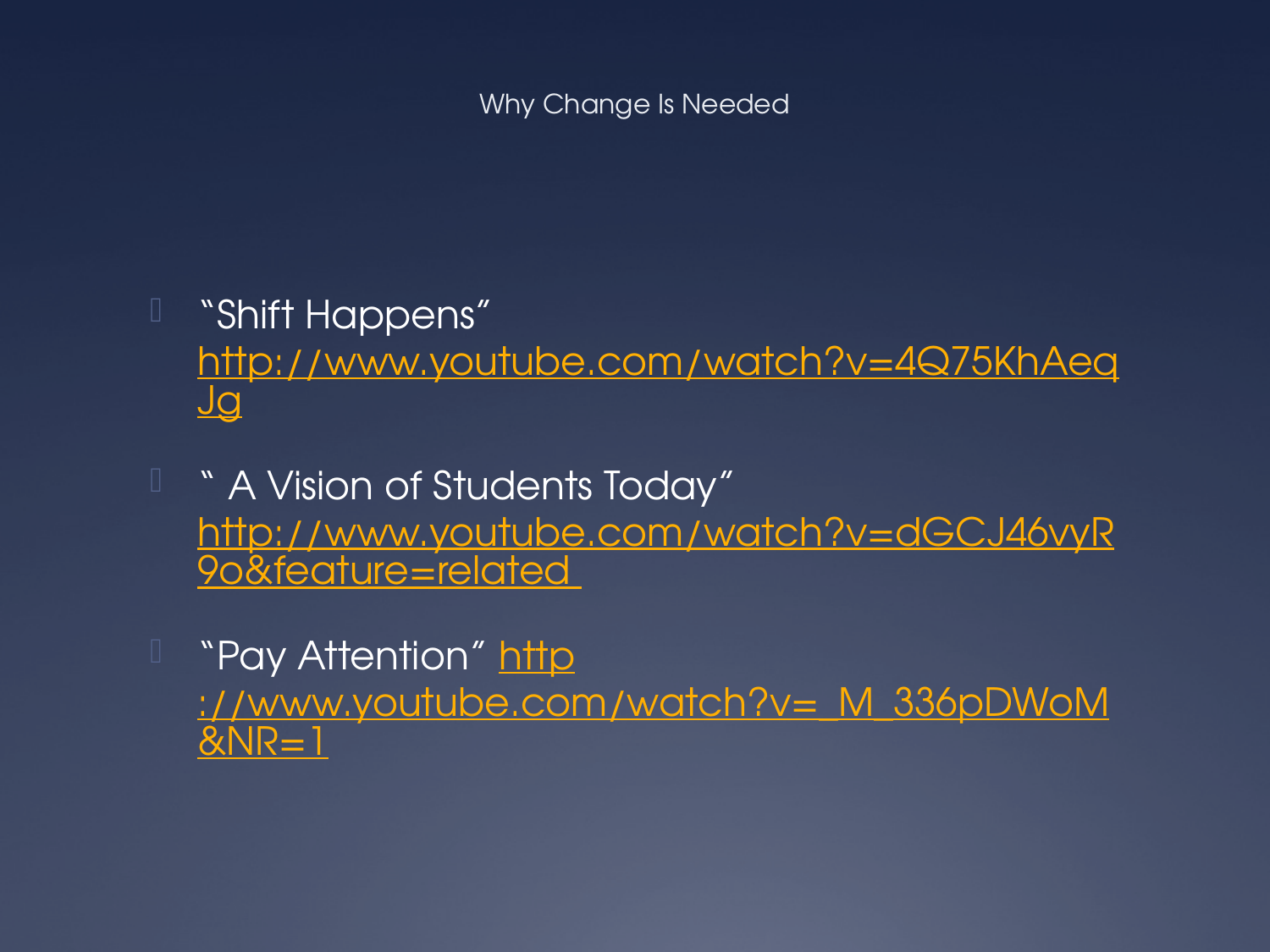

# Why Change Is Needed
“Shift Happens” http://www.youtube.com/watch?v=4Q75KhAeqJg
“ A Vision of Students Today” http://www.youtube.com/watch?v=dGCJ46vyR9o&feature=related
“Pay Attention” http://www.youtube.com/watch?v=_M_336pDWoM&NR=1